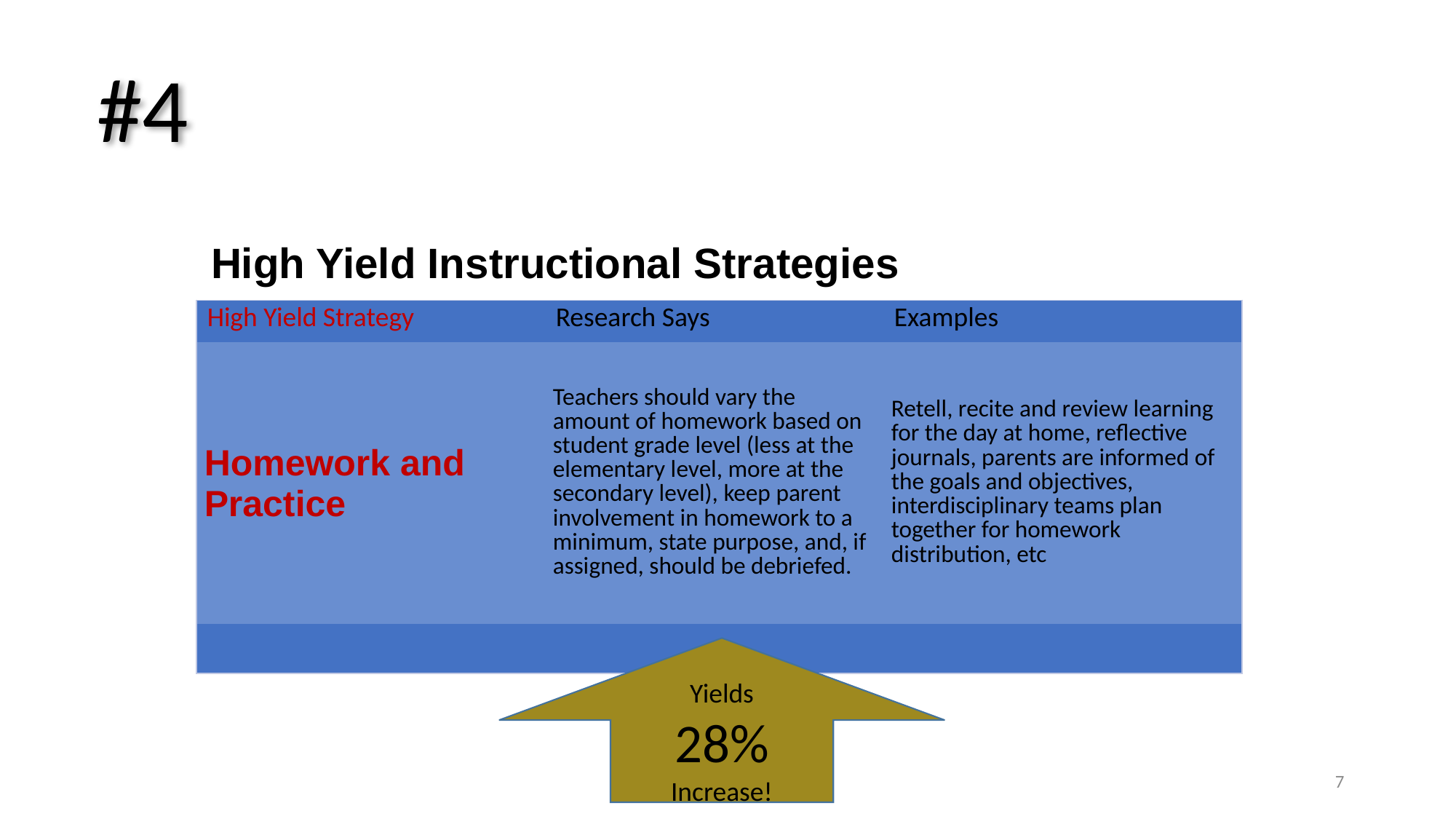

#4
High Yield Instructional Strategies

| High Yield Strategy | Research Says | Examples |
| --- | --- | --- |
| Homework and Practice | Teachers should vary the amount of homework based on student grade level (less at the elementary level, more at the secondary level), keep parent involvement in homework to a minimum, state purpose, and, if assigned, should be debriefed. | Retell, recite and review learning for the day at home, reflective journals, parents are informed of the goals and objectives, interdisciplinary teams plan together for homework distribution, etc |
|  |  |  |
Yields
28%
Increase!
7